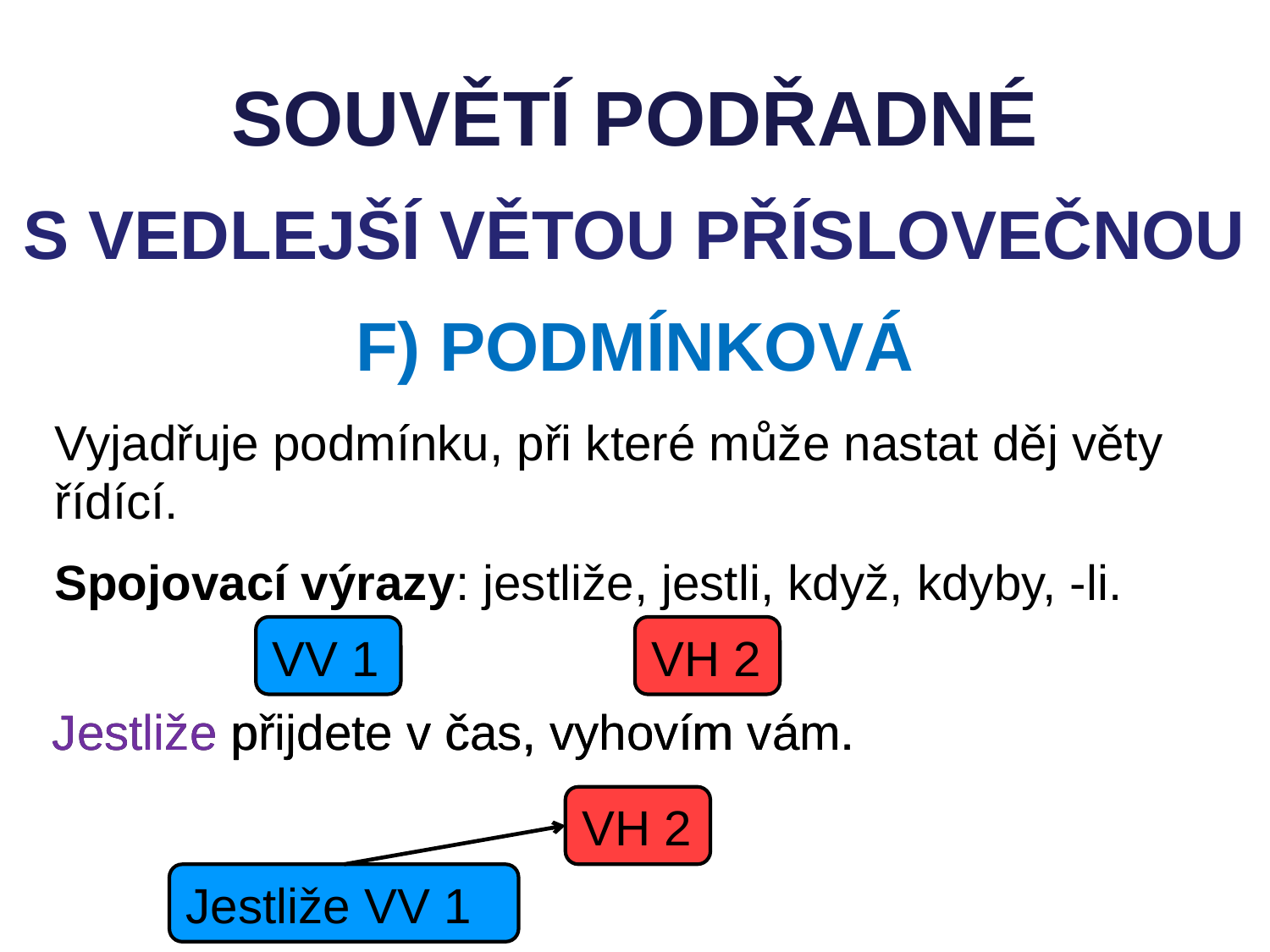

SOUVĚTÍ PODŘADNÉ
S VEDLEJŠÍ VĚTOU PŘÍSLOVEČNOU
F) PODMÍNKOVÁ
Vyjadřuje podmínku, při které může nastat děj věty řídící.
Spojovací výrazy: jestliže, jestli, když, kdyby, -li.
VV 1
VH 2
Jestliže přijdete v čas, vyhovím vám.
Jestliže přijdete v čas, vyhovím vám.
VH 2
Jestliže VV 1